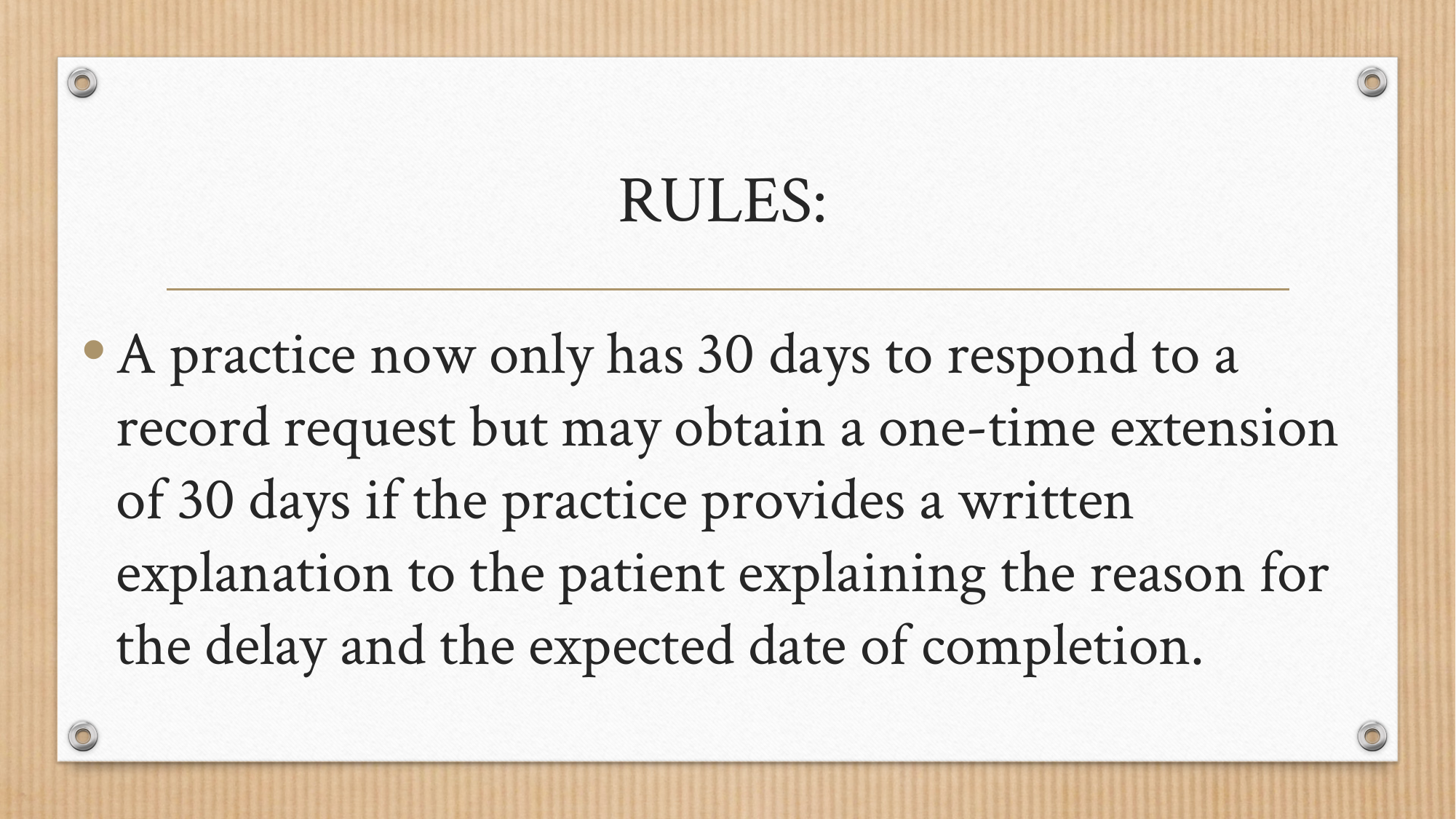

# RULES:
A practice now only has 30 days to respond to a record request but may obtain a one-time extension of 30 days if the practice provides a written explanation to the patient explaining the reason for the delay and the expected date of completion.